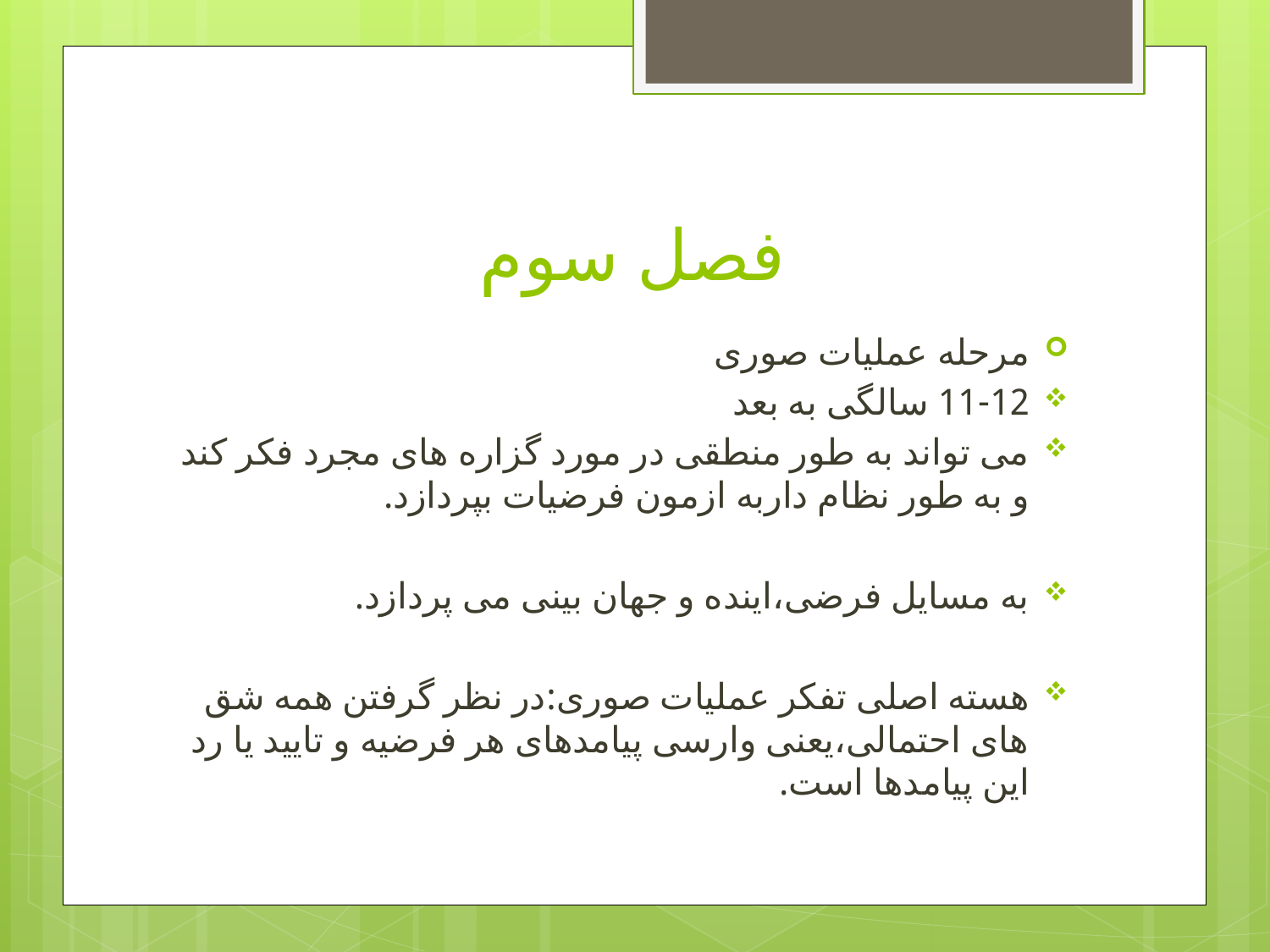

# فصل سوم
مرحله عملیات صوری
11-12 سالگی به بعد
می تواند به طور منطقی در مورد گزاره های مجرد فکر کند و به طور نظام داربه ازمون فرضیات بپردازد.

به مسایل فرضی،اینده و جهان بینی می پردازد.

هسته اصلی تفکر عملیات صوری:در نظر گرفتن همه شق های احتمالی،یعنی وارسی پیامدهای هر فرضیه و تایید یا رد این پیامدها است.